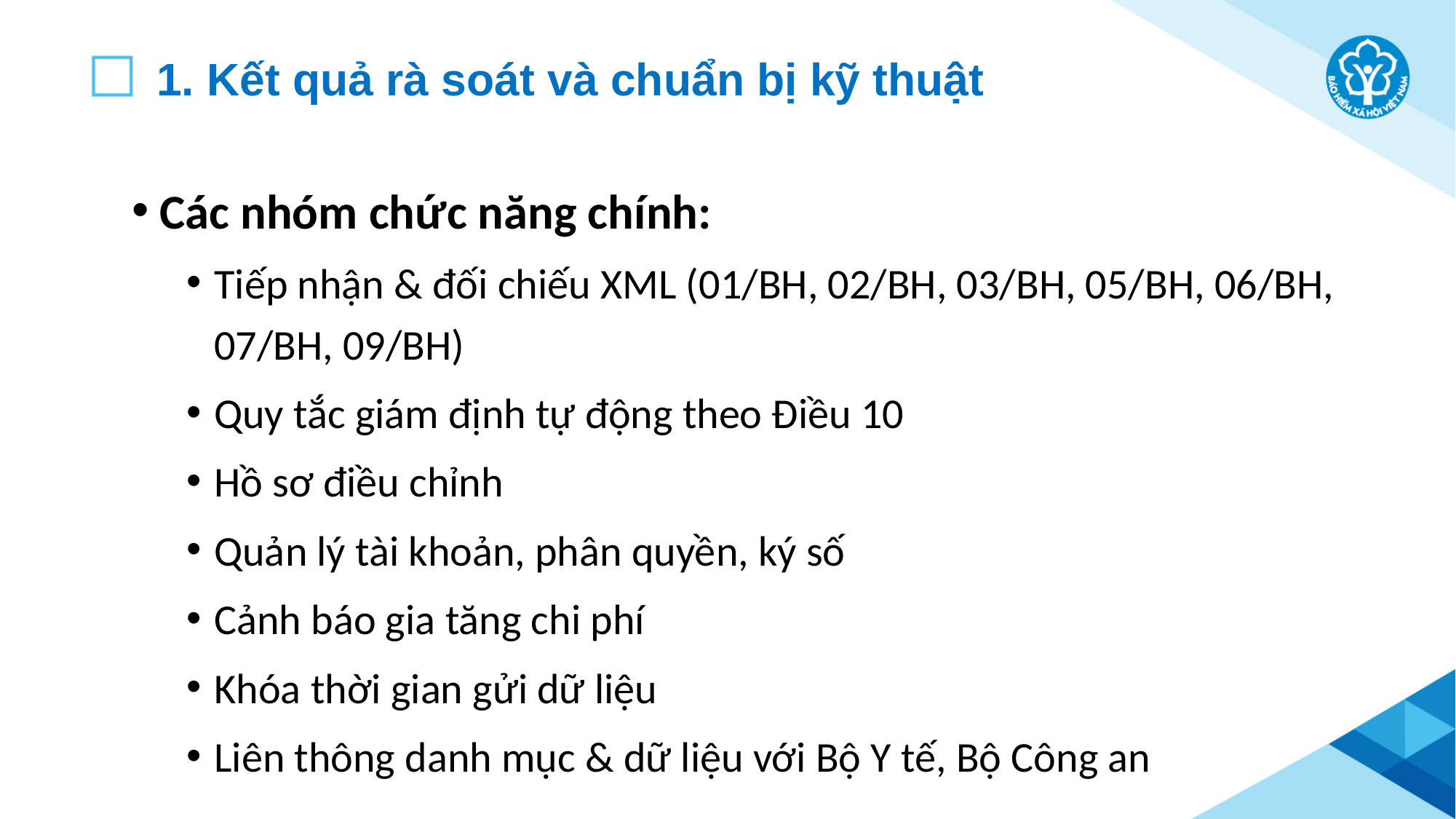

# 1. Kết quả rà soát và chuẩn bị kỹ thuật
Các nhóm chức năng chính:
Tiếp nhận & đối chiếu XML (01/BH, 02/BH, 03/BH, 05/BH, 06/BH, 07/BH, 09/BH)
Quy tắc giám định tự động theo Điều 10
Hồ sơ điều chỉnh
Quản lý tài khoản, phân quyền, ký số
Cảnh báo gia tăng chi phí
Khóa thời gian gửi dữ liệu
Liên thông danh mục & dữ liệu với Bộ Y tế, Bộ Công an